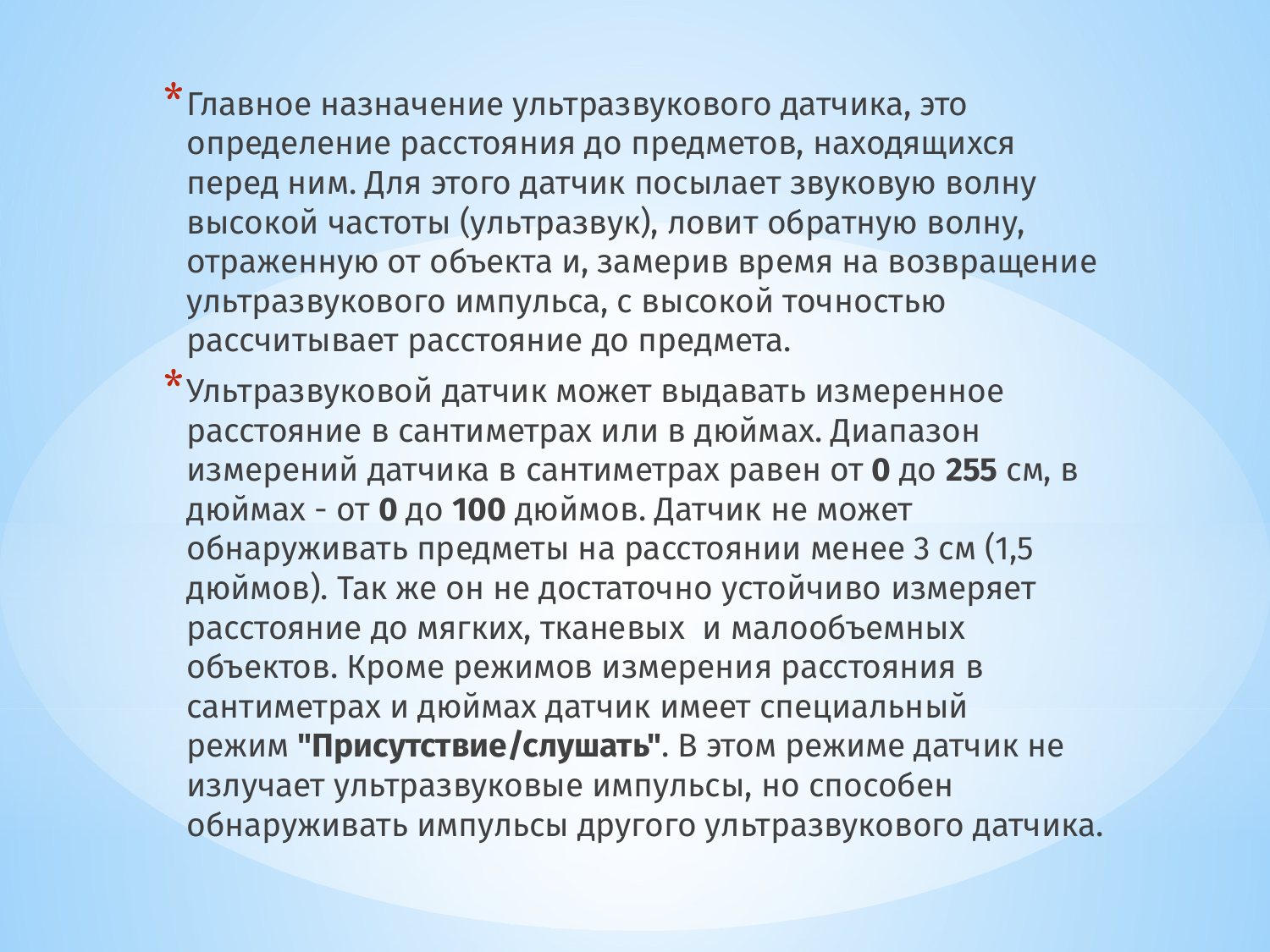

Главное назначение ультразвукового датчика, это определение расстояния до предметов, находящихся перед ним. Для этого датчик посылает звуковую волну высокой частоты (ультразвук), ловит обратную волну, отраженную от объекта и, замерив время на возвращение ультразвукового импульса, с высокой точностью рассчитывает расстояние до предмета.
Ультразвуковой датчик может выдавать измеренное расстояние в сантиметрах или в дюймах. Диапазон измерений датчика в сантиметрах равен от 0 до 255 см, в дюймах - от 0 до 100 дюймов. Датчик не может обнаруживать предметы на расстоянии менее 3 см (1,5 дюймов). Так же он не достаточно устойчиво измеряет расстояние до мягких, тканевых  и малообъемных объектов. Кроме режимов измерения расстояния в сантиметрах и дюймах датчик имеет специальный режим "Присутствие/слушать". В этом режиме датчик не излучает ультразвуковые импульсы, но способен обнаруживать импульсы другого ультразвукового датчика.